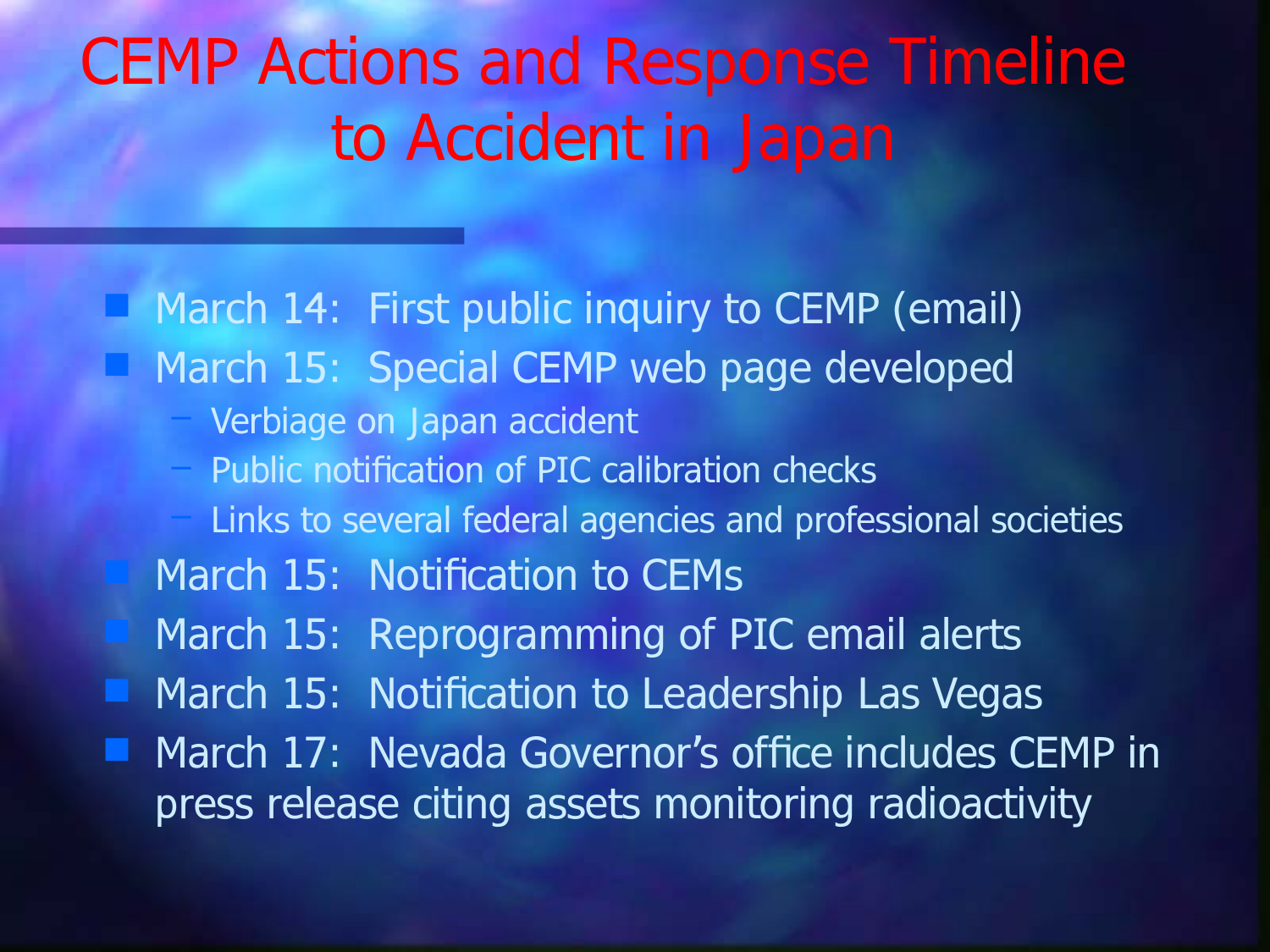

# CEMP Actions and Response Timeline  to Accident in Japan
March 14:  First public inquiry to CEMP (email)
March 15:  Special CEMP web page developed
Verbiage on Japan accident
Public notification of PIC calibration checks
Links to several federal agencies and professional societies
March 15:  Notification to CEMs
March 15:  Reprogramming of PIC email alerts
March 15:  Notification to Leadership Las Vegas
March 17:  Nevada Governor’s office includes CEMP in press release citing assets monitoring radioactivity